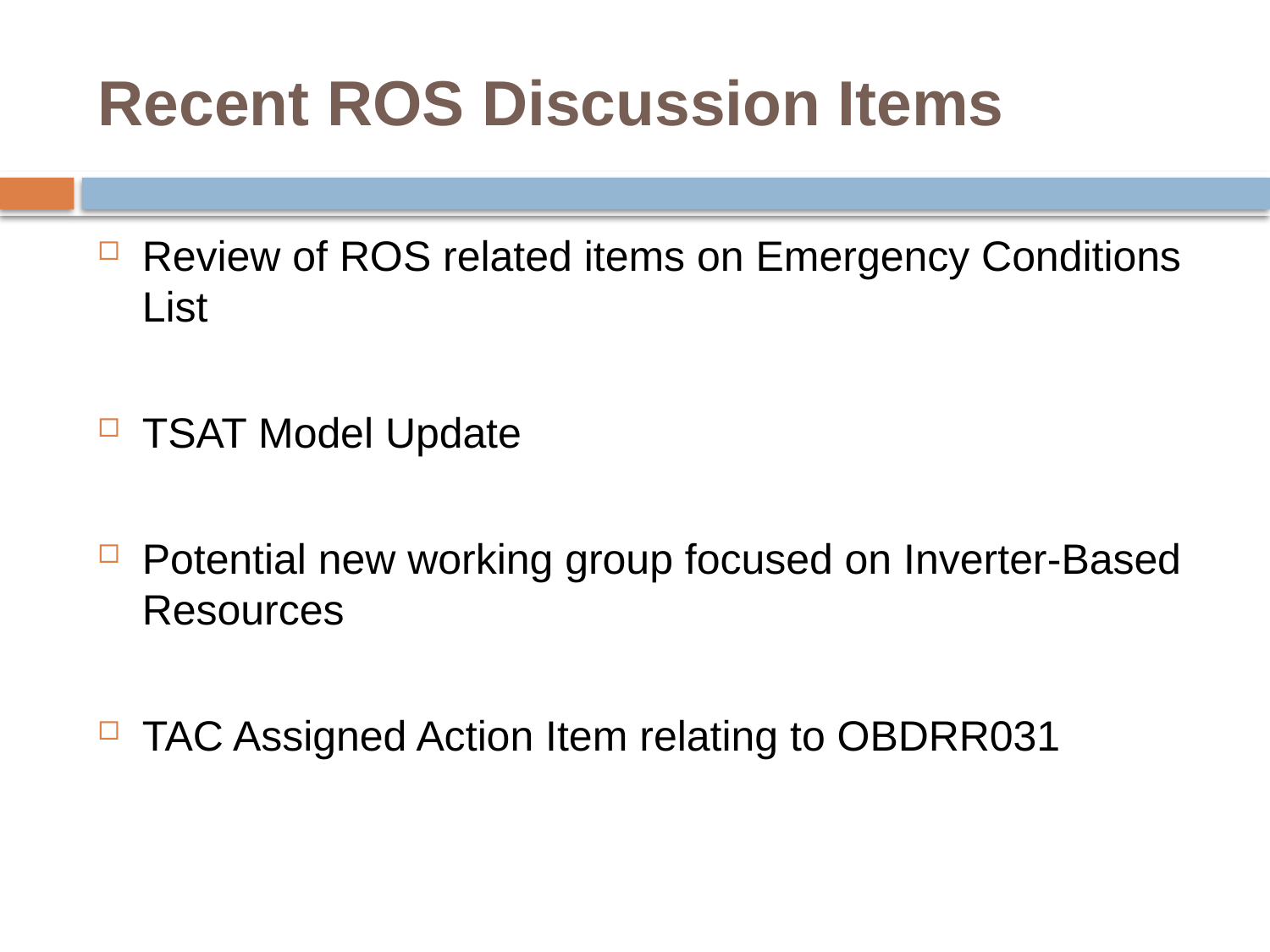

# Recent ROS Discussion Items
Review of ROS related items on Emergency Conditions List

TSAT Model Update

Potential new working group focused on Inverter-Based Resources

TAC Assigned Action Item relating to OBDRR031